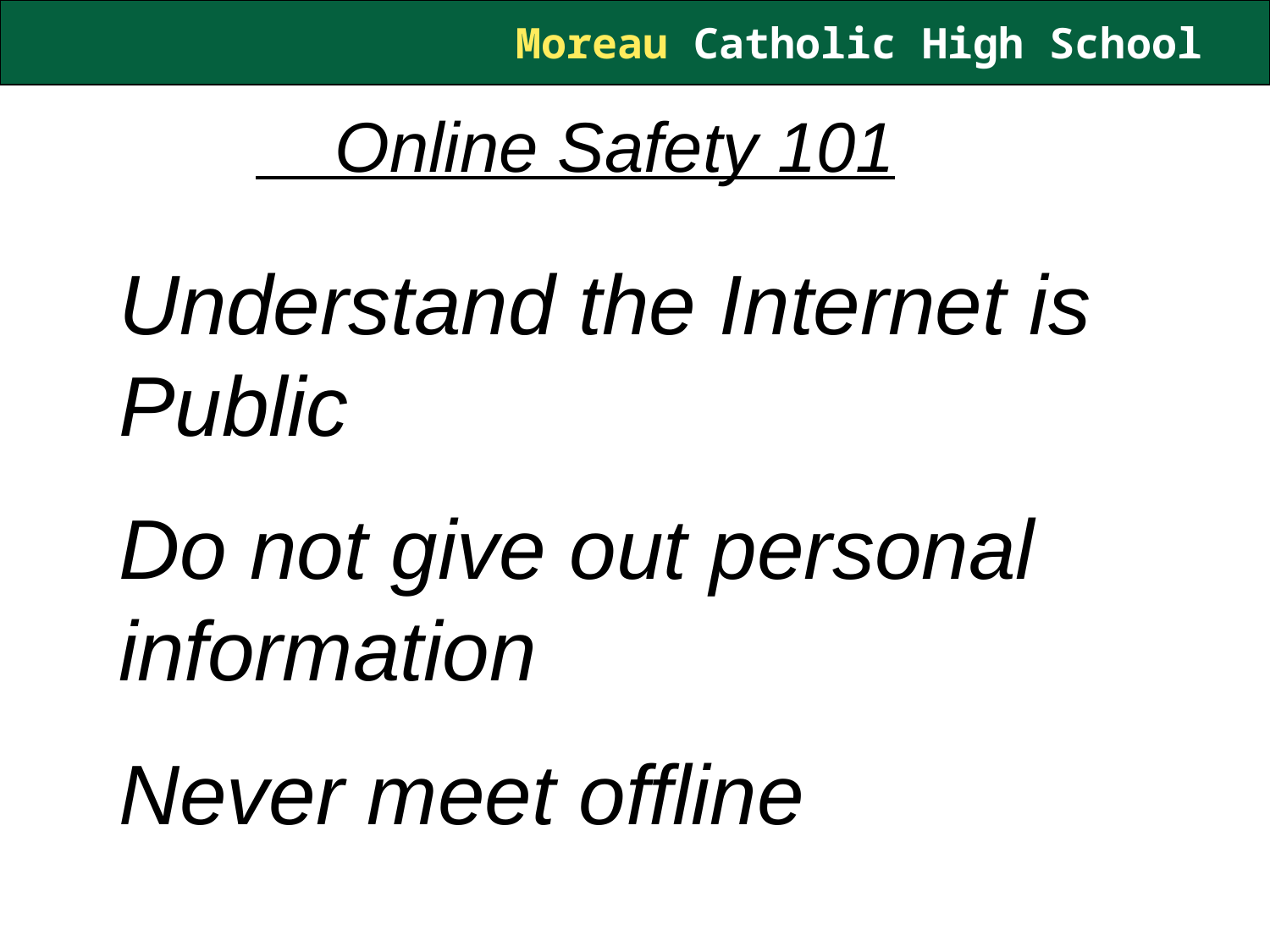

Online Safety 101
Understand the Internet is Public
Do not give out personal information
Never meet offline